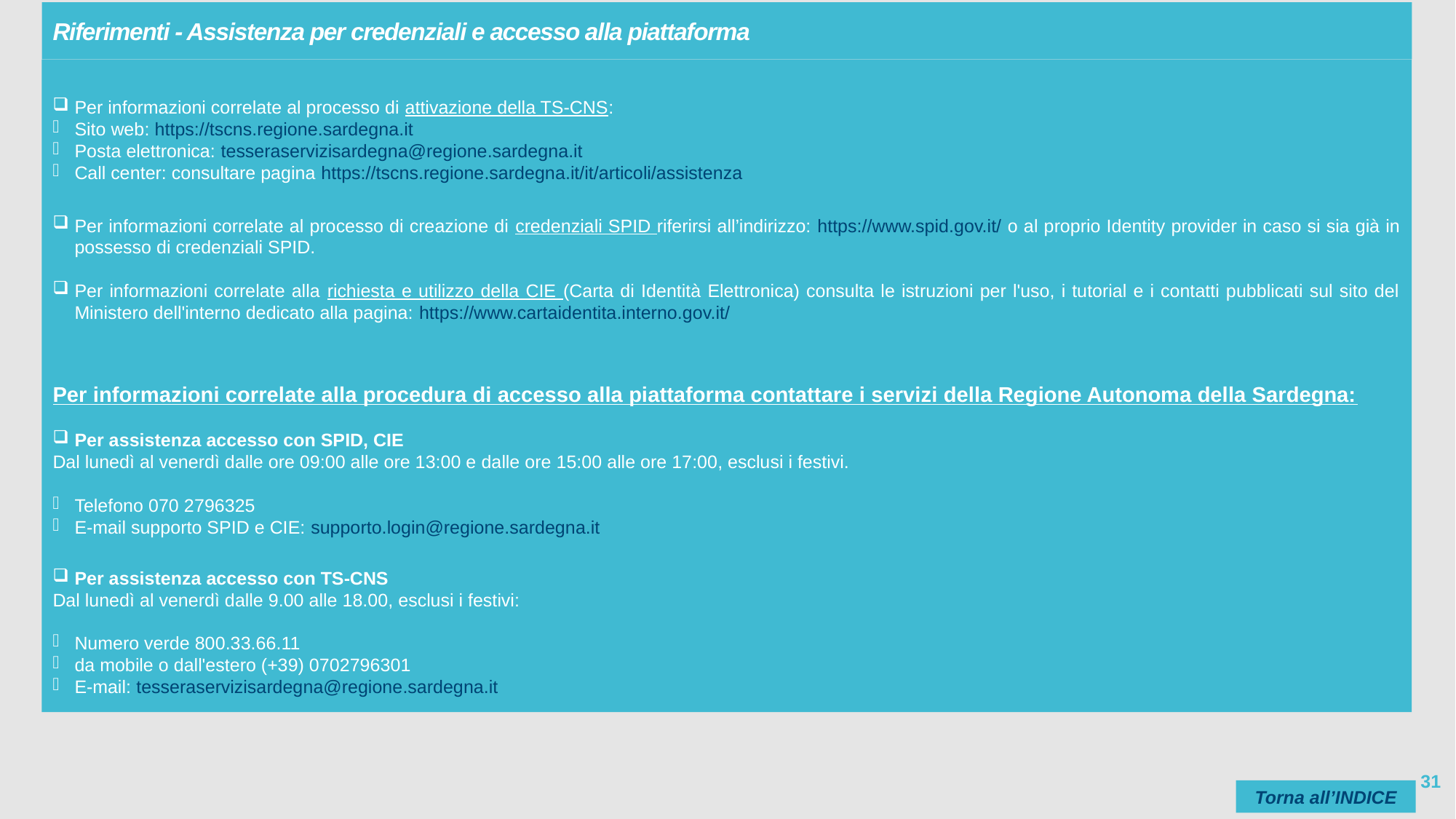

# Riferimenti - Assistenza per credenziali e accesso alla piattaforma

Per informazioni correlate al processo di attivazione della TS-CNS:
Sito web: https://tscns.regione.sardegna.it
Posta elettronica: tesseraservizisardegna@regione.sardegna.it
Call center: consultare pagina https://tscns.regione.sardegna.it/it/articoli/assistenza

Per informazioni correlate al processo di creazione di credenziali SPID riferirsi all’indirizzo: https://www.spid.gov.it/ o al proprio Identity provider in caso si sia già in possesso di credenziali SPID.

Per informazioni correlate alla richiesta e utilizzo della CIE (Carta di Identità Elettronica) consulta le istruzioni per l'uso, i tutorial e i contatti pubblicati sul sito del Ministero dell'interno dedicato alla pagina: https://www.cartaidentita.interno.gov.it/

Per informazioni correlate alla procedura di accesso alla piattaforma contattare i servizi della Regione Autonoma della Sardegna:

Per assistenza accesso con SPID, CIE
Dal lunedì al venerdì dalle ore 09:00 alle ore 13:00 e dalle ore 15:00 alle ore 17:00, esclusi i festivi.

Telefono 070 2796325
E-mail supporto SPID e CIE: supporto.login@regione.sardegna.it

Per assistenza accesso con TS-CNS
Dal lunedì al venerdì dalle 9.00 alle 18.00, esclusi i festivi:

Numero verde 800.33.66.11
da mobile o dall'estero (+39) 0702796301
E-mail: tesseraservizisardegna@regione.sardegna.it
31
Torna all’INDICE